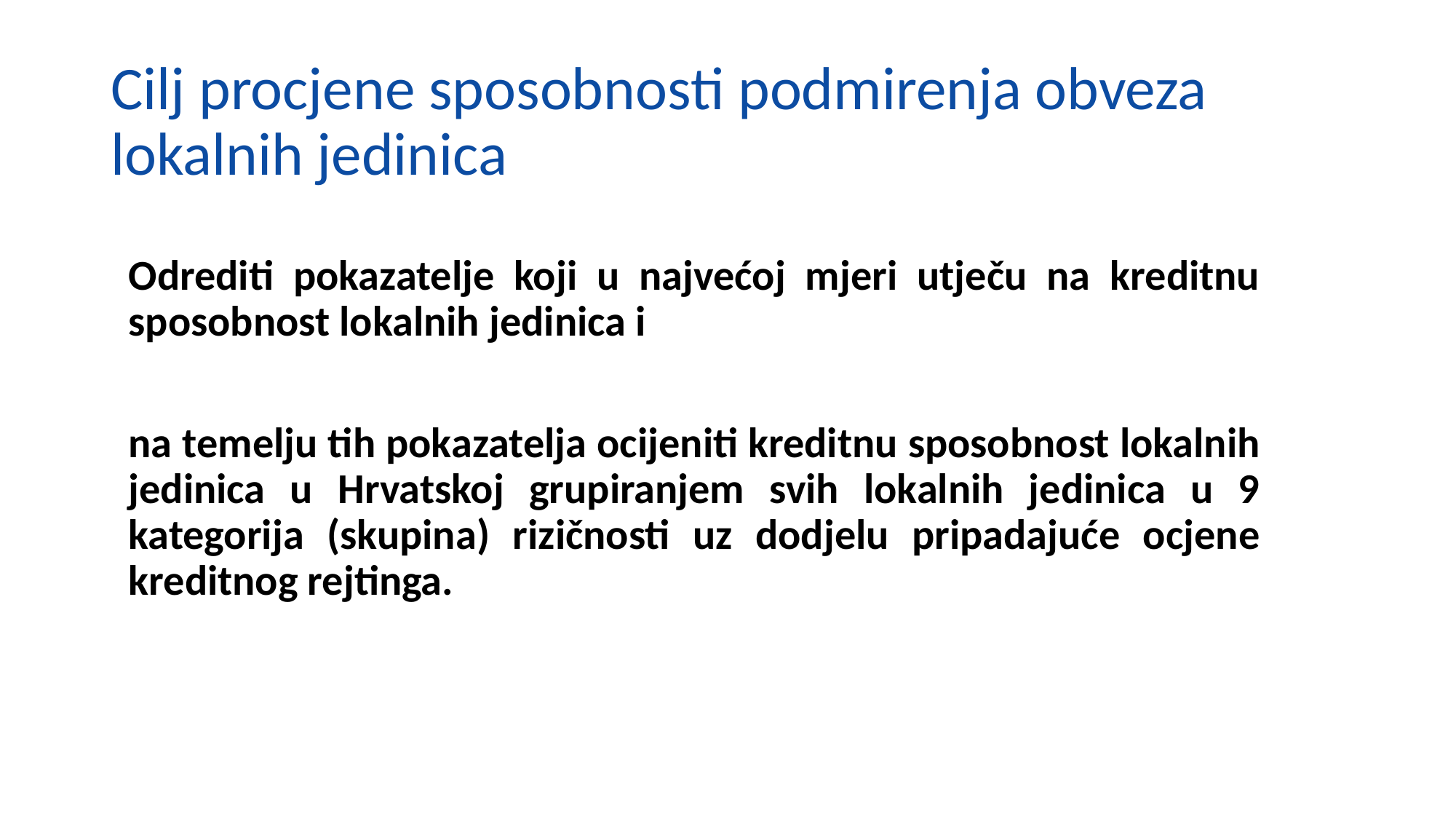

# Cilj procjene sposobnosti podmirenja obveza lokalnih jedinica
Odrediti pokazatelje koji u najvećoj mjeri utječu na kreditnu sposobnost lokalnih jedinica i

na temelju tih pokazatelja ocijeniti kreditnu sposobnost lokalnih jedinica u Hrvatskoj grupiranjem svih lokalnih jedinica u 9 kategorija (skupina) rizičnosti uz dodjelu pripadajuće ocjene kreditnog rejtinga.